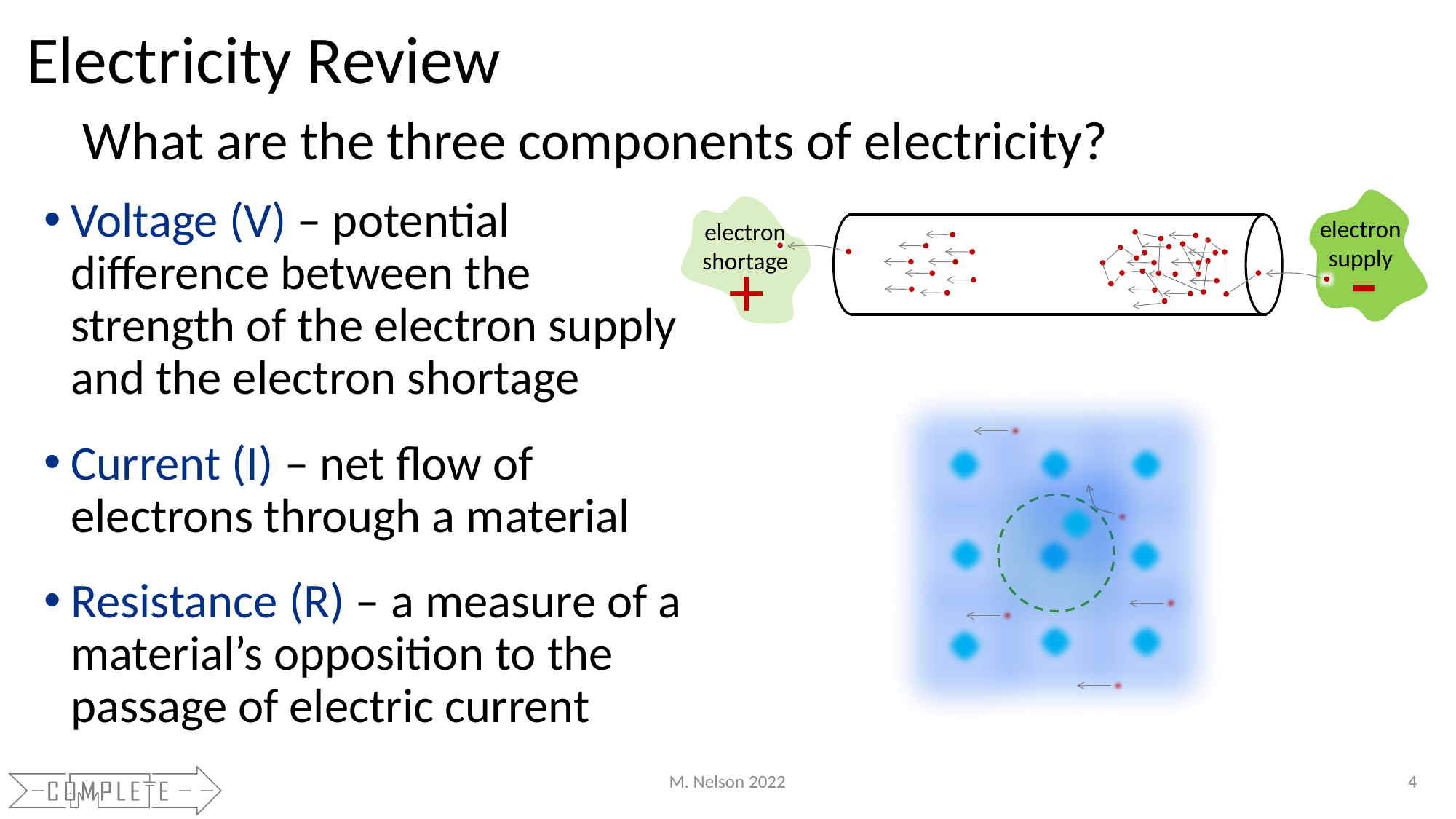

# Electricity Review
What are the three components of electricity?
Voltage (V) – potential difference between the strength of the electron supply and the electron shortage
Current (I) – net flow of electrons through a material
Resistance (R) – a measure of a material’s opposition to the passage of electric current

electron
supply
electron
shortage
-

+

M. Nelson 2022
4